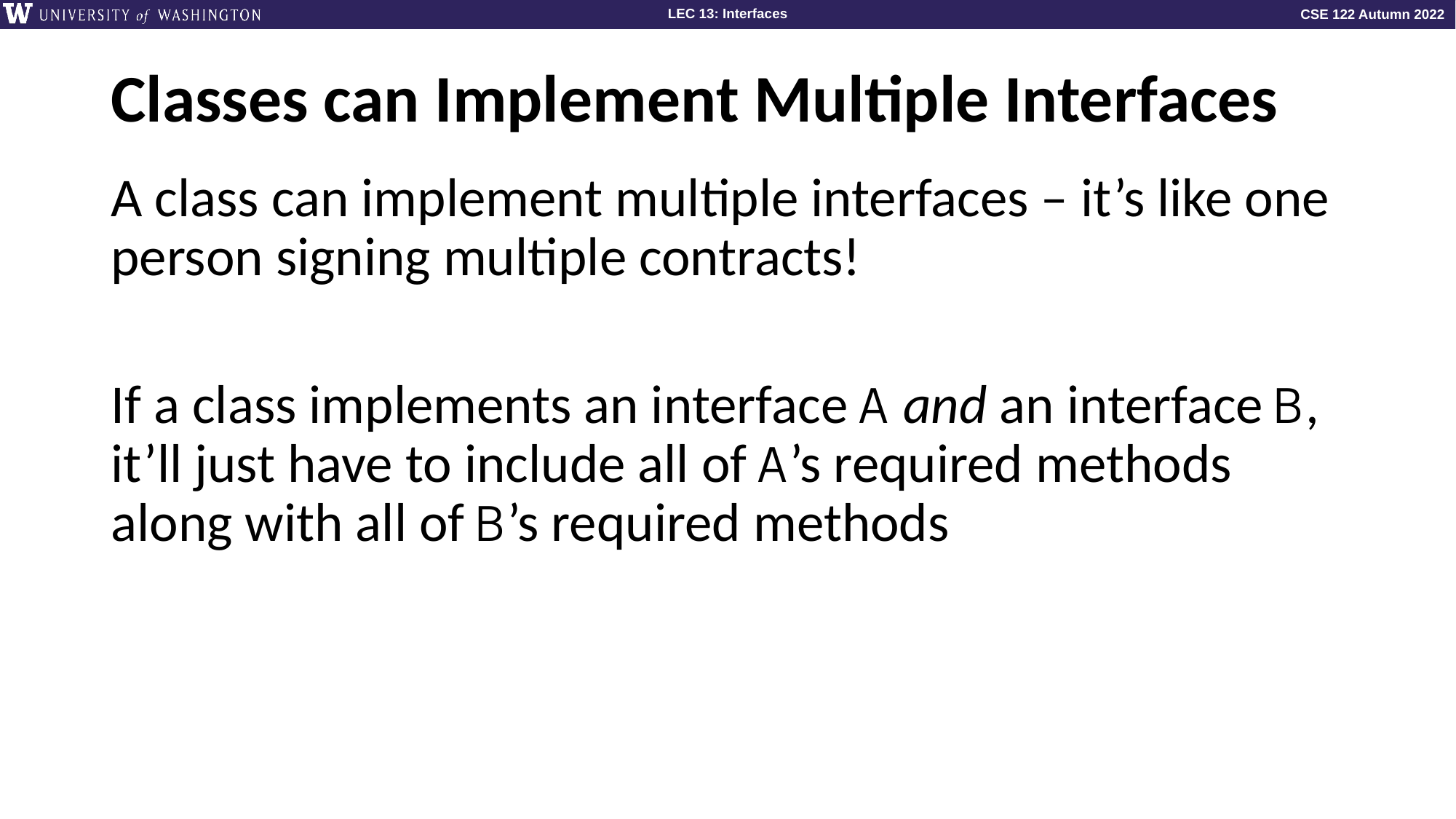

# Classes can Implement Multiple Interfaces
A class can implement multiple interfaces – it’s like one person signing multiple contracts!

If a class implements an interface A and an interface B, it’ll just have to include all of A’s required methods along with all of B’s required methods